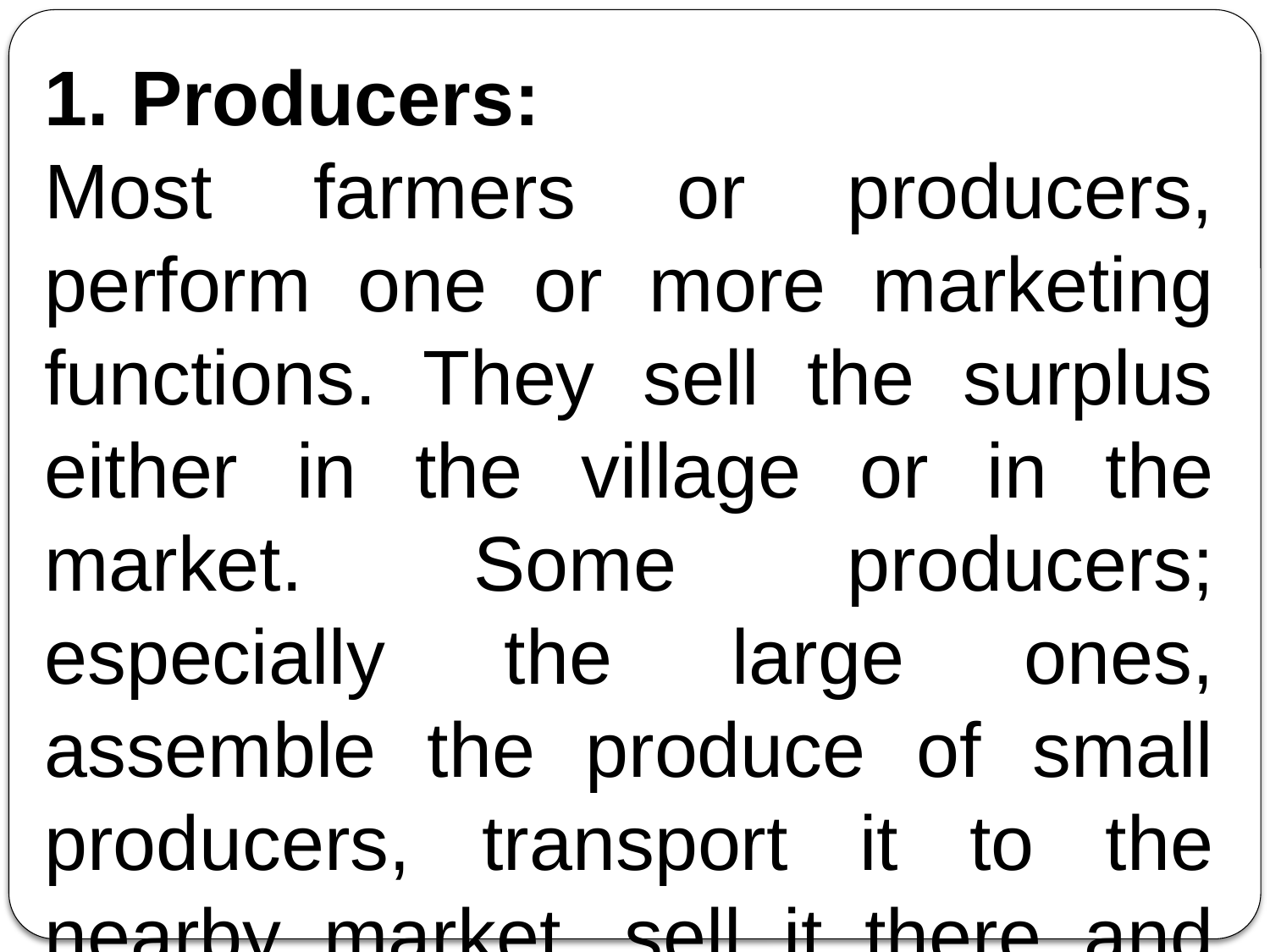

1. Producers:
Most farmers or producers, perform one or more marketing functions. They sell the surplus either in the village or in the market. Some producers; especially the large ones, assemble the produce of small producers, transport it to the nearby market, sell it there and make a profit.